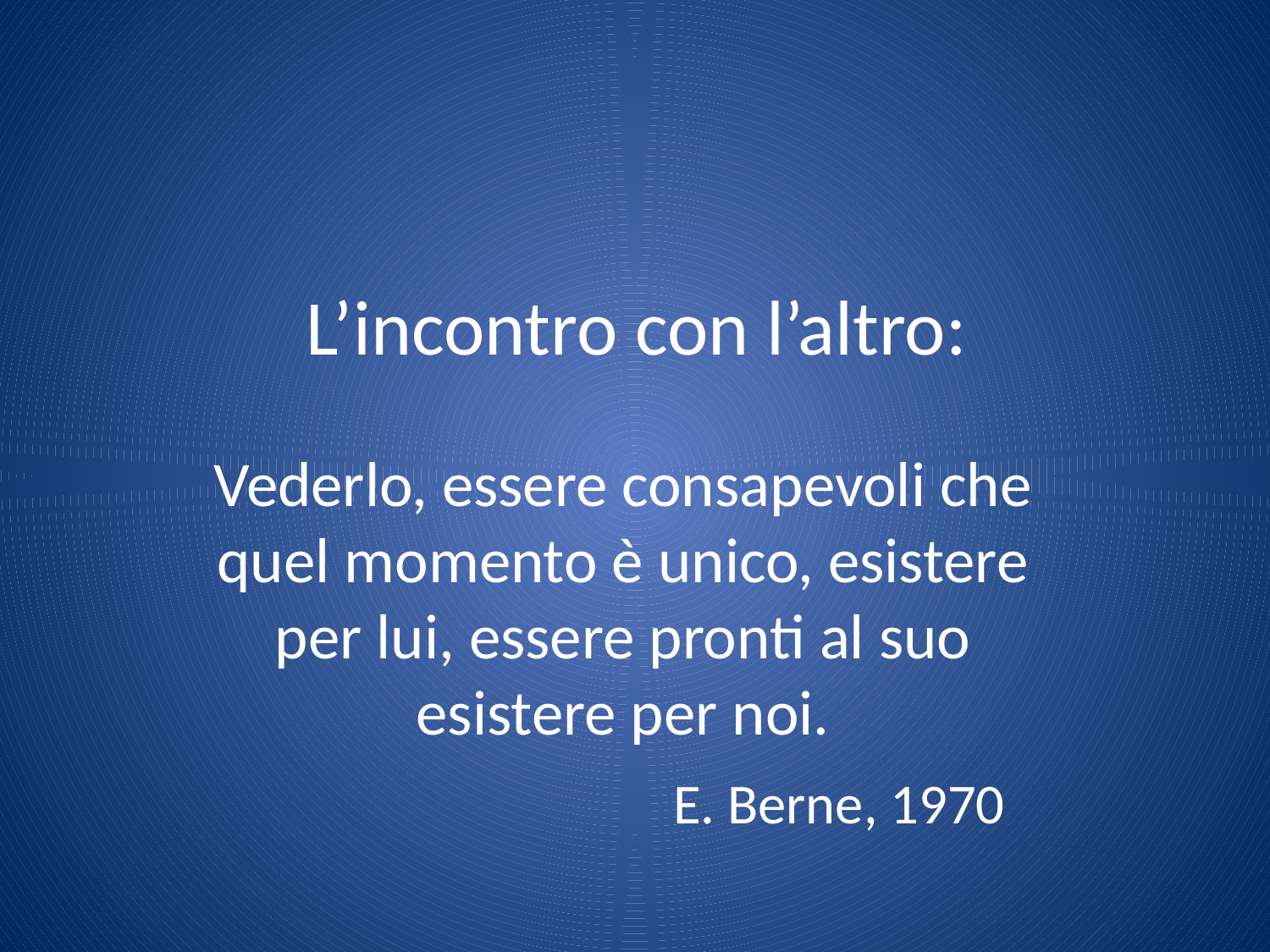

# L’incontro con l’altro:
Vederlo, essere consapevoli che quel momento è unico, esistere per lui, essere pronti al suo esistere per noi.
                              E. Berne, 1970